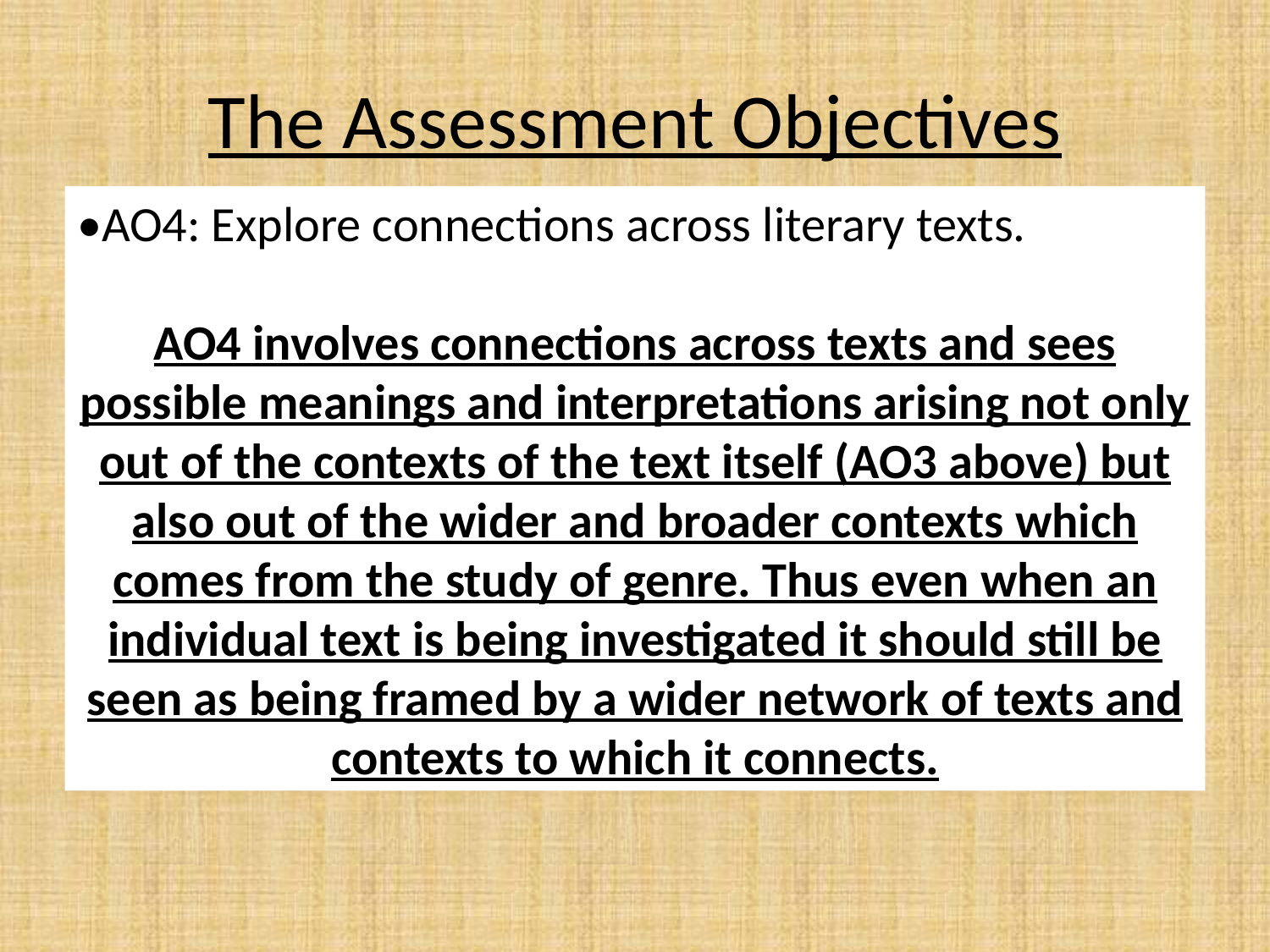

# The Assessment Objectives
•AO4: Explore connections across literary texts.

AO4 involves connections across texts and sees possible meanings and interpretations arising not only
out of the contexts of the text itself (AO3 above) but also out of the wider and broader contexts which
comes from the study of genre. Thus even when an individual text is being investigated it should still be
seen as being framed by a wider network of texts and contexts to which it connects.